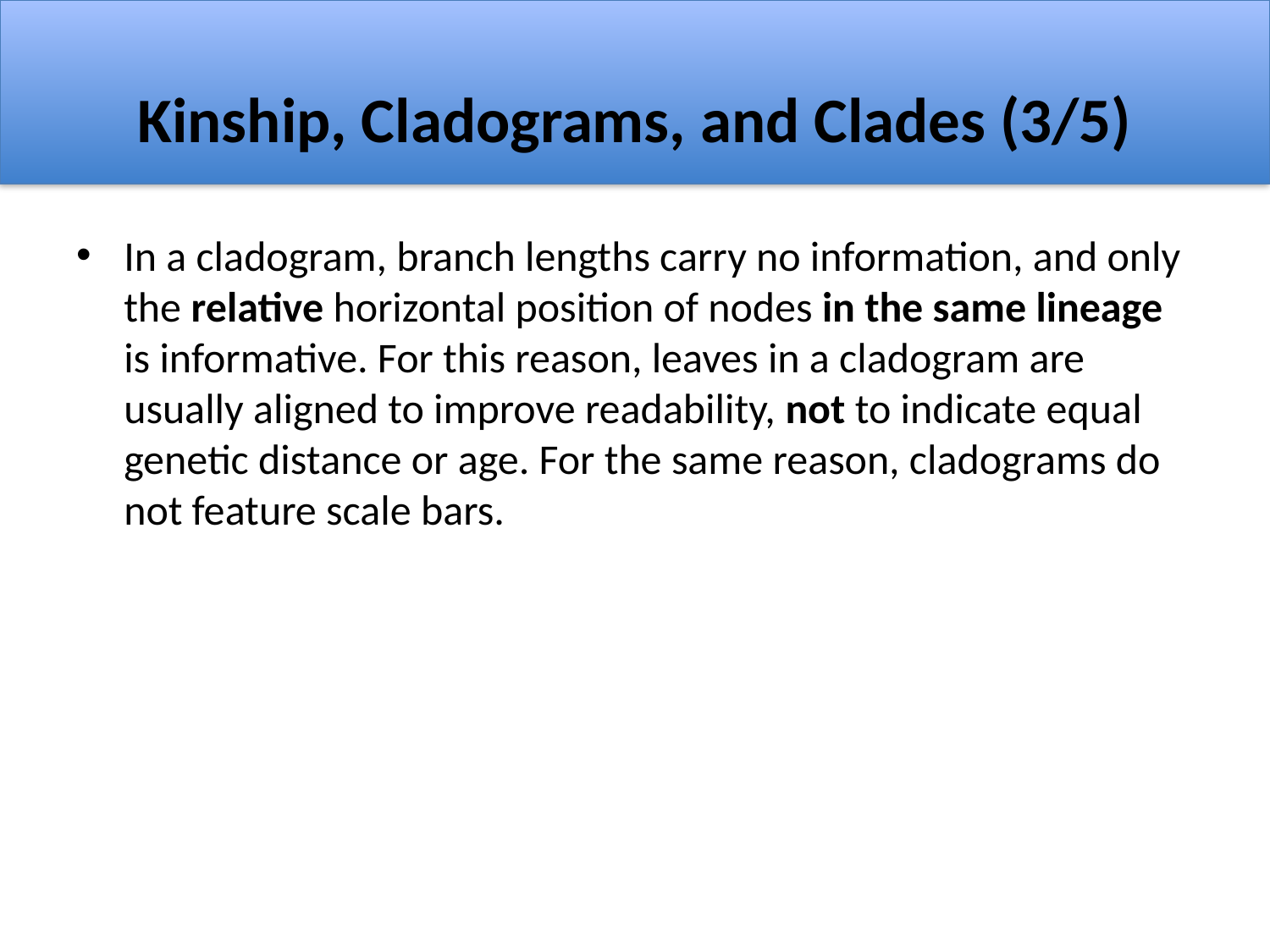

# Kinship, Cladograms, and Clades (3/5)
In a cladogram, branch lengths carry no information, and only the relative horizontal position of nodes in the same lineage is informative. For this reason, leaves in a cladogram are usually aligned to improve readability, not to indicate equal genetic distance or age. For the same reason, cladograms do not feature scale bars.